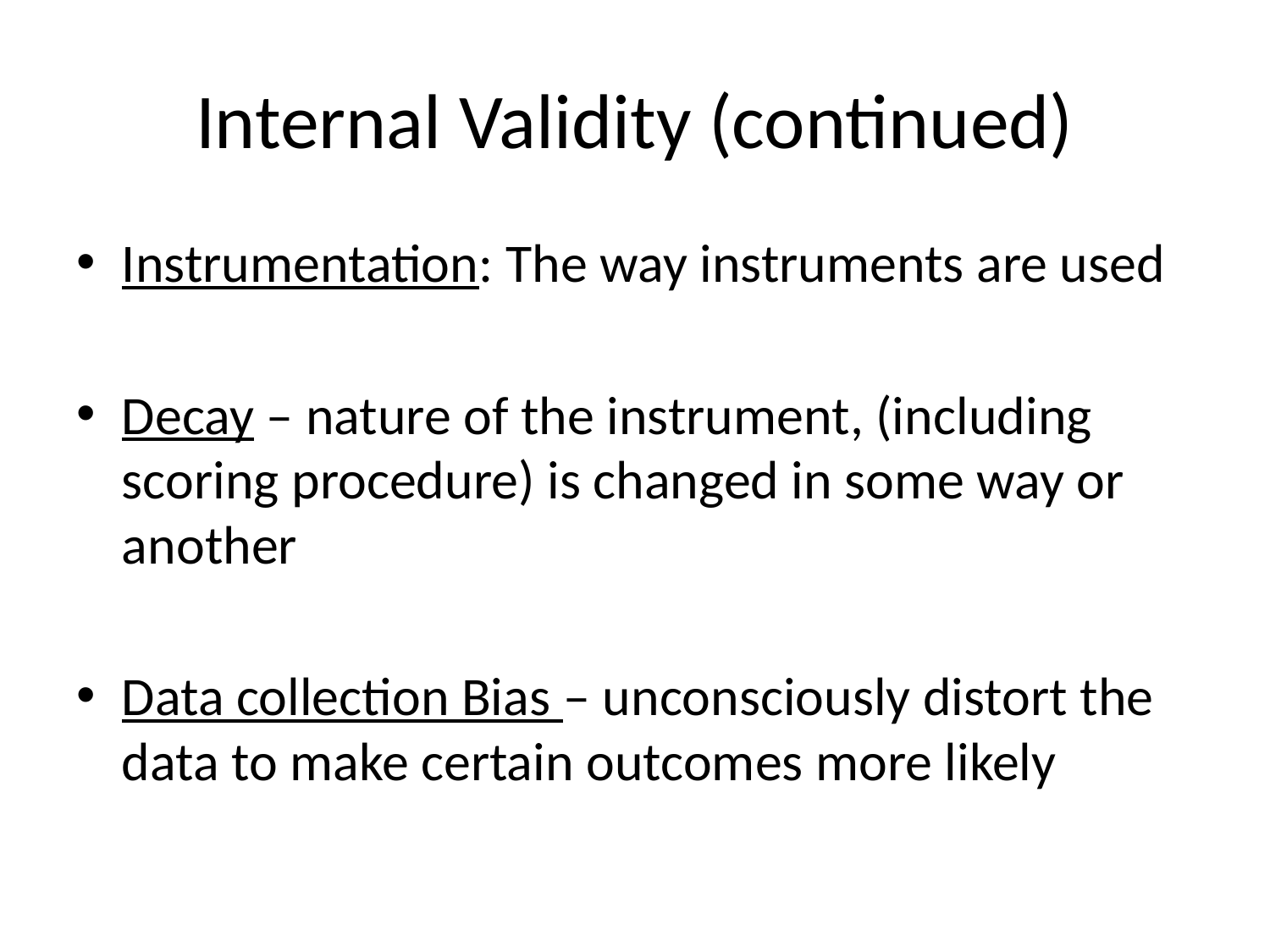

# Internal Validity (continued)
Instrumentation: The way instruments are used

Decay – nature of the instrument, (including scoring procedure) is changed in some way or another

Data collection Bias – unconsciously distort the data to make certain outcomes more likely